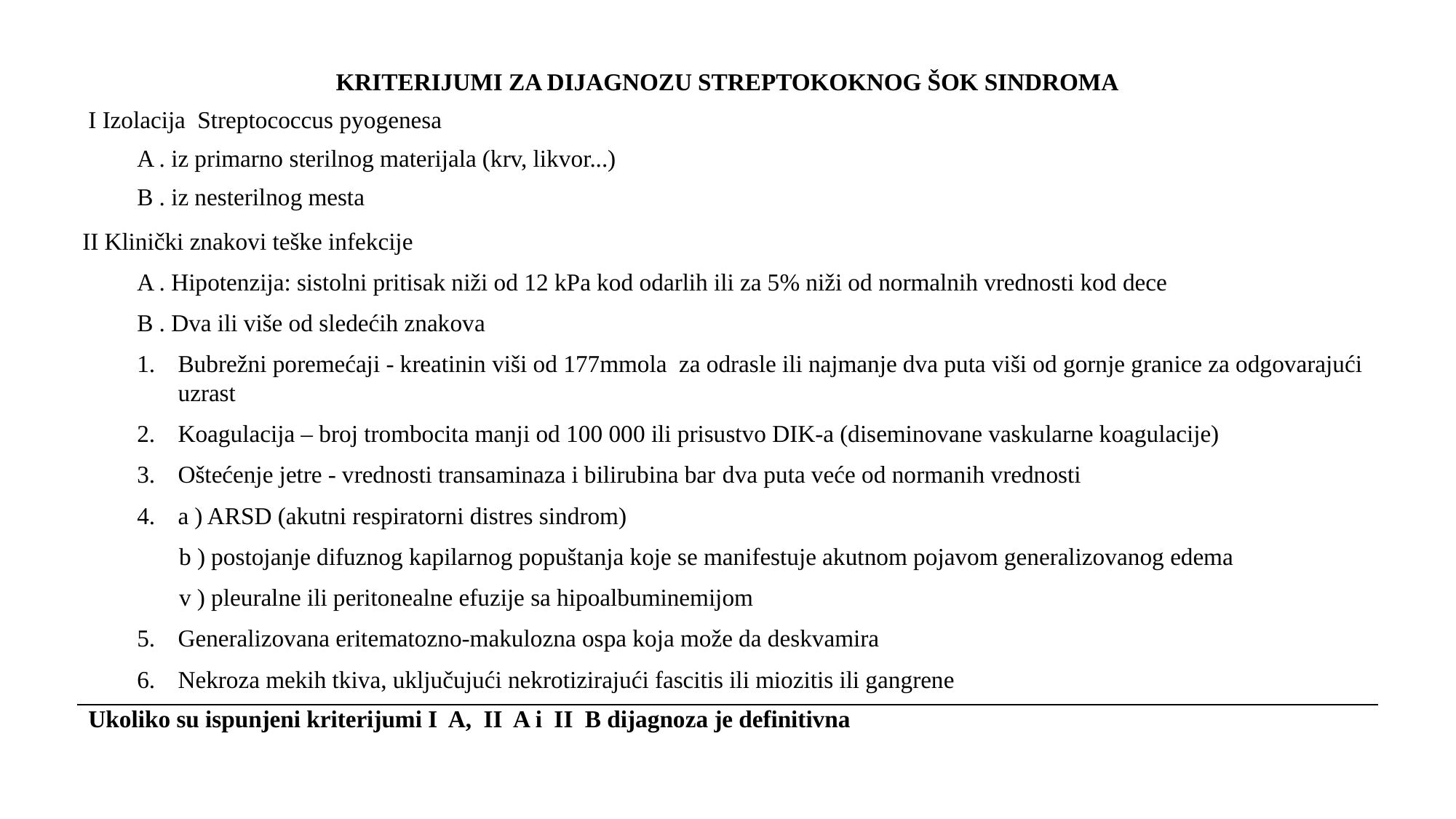

| KRITERIJUMI ZA DIJAGNOZU STREPTOKOKNOG ŠOK SINDROMA |  |
| --- | --- |
| I Izolacija Streptococcus pyogenesa |  |
| A . iz primarno sterilnog materijala (krv, likvor...) B . iz nesterilnog mesta |  |
| II Klinički znakovi teške infekcije A . Hipotenzija: sistolni pritisak niži od 12 kPa kod odarlih ili za 5% niži od normalnih vrednosti kod dece B . Dva ili više od sledećih znakova Bubrežni poremećaji - kreatinin viši od 177mmola za odrasle ili najmanje dva puta viši od gornje granice za odgovarajući uzrast Koagulacija – broj trombocita manji od 100 000 ili prisustvo DIK-a (diseminovane vaskularne koagulacije) Oštećenje jetre - vrednosti transaminaza i bilirubina bar dva puta veće od normanih vrednosti a ) ARSD (akutni respiratorni distres sindrom) b ) postojanje difuznog kapilarnog popuštanja koje se manifestuje akutnom pojavom generalizovanog edema v ) pleuralne ili peritonealne efuzije sa hipoalbuminemijom Generalizovana eritematozno-makulozna ospa koja može da deskvamira Nekroza mekih tkiva, uključujući nekrotizirajući fascitis ili miozitis ili gangrene |  |
| Ukoliko su ispunjeni kriterijumi I A, II A i II B dijagnoza je definitivna |  |